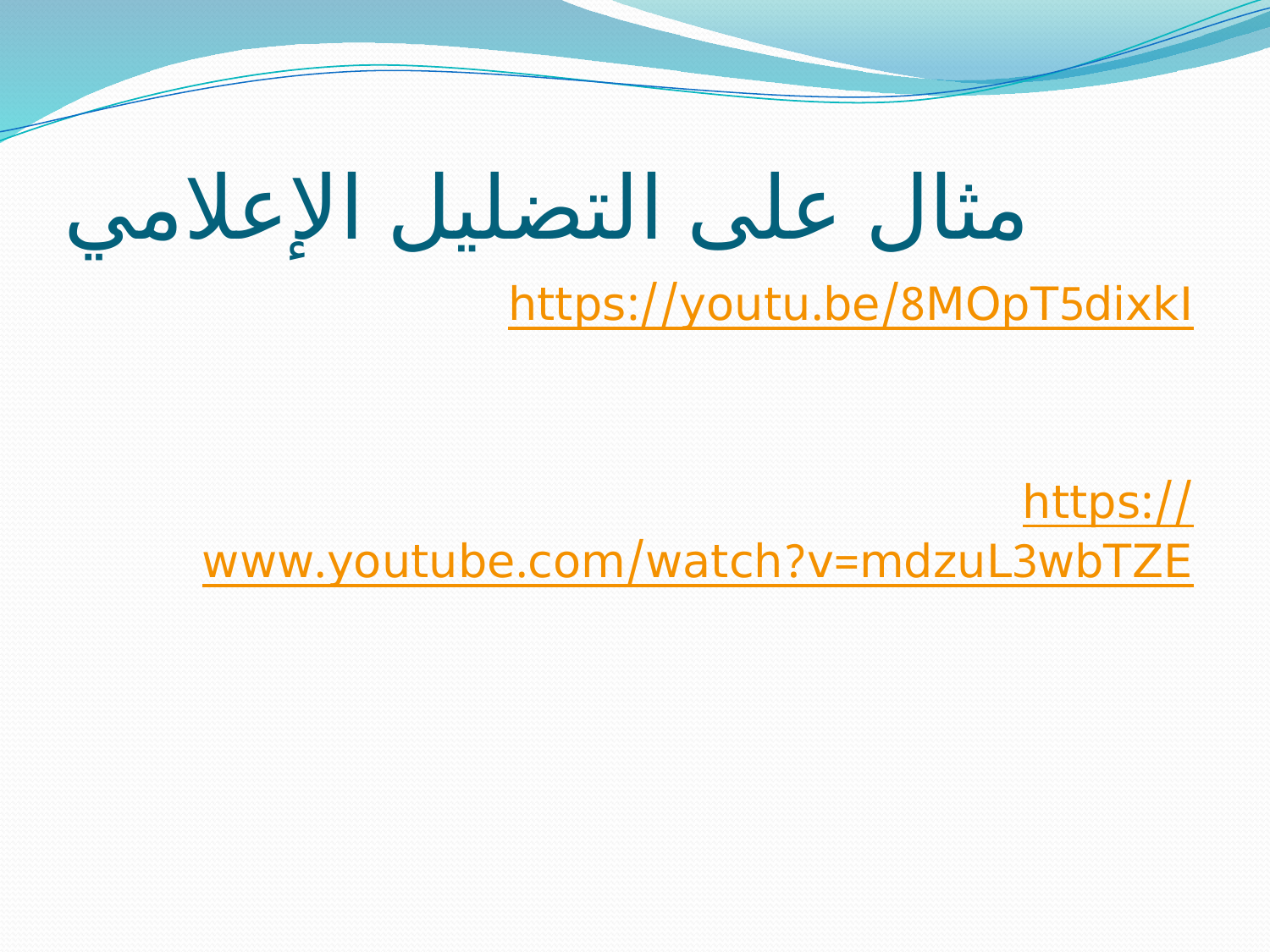

# مثال على التضليل الإعلامي
https://youtu.be/8MOpT5dixkI

https://www.youtube.com/watch?v=mdzuL3wbTZE